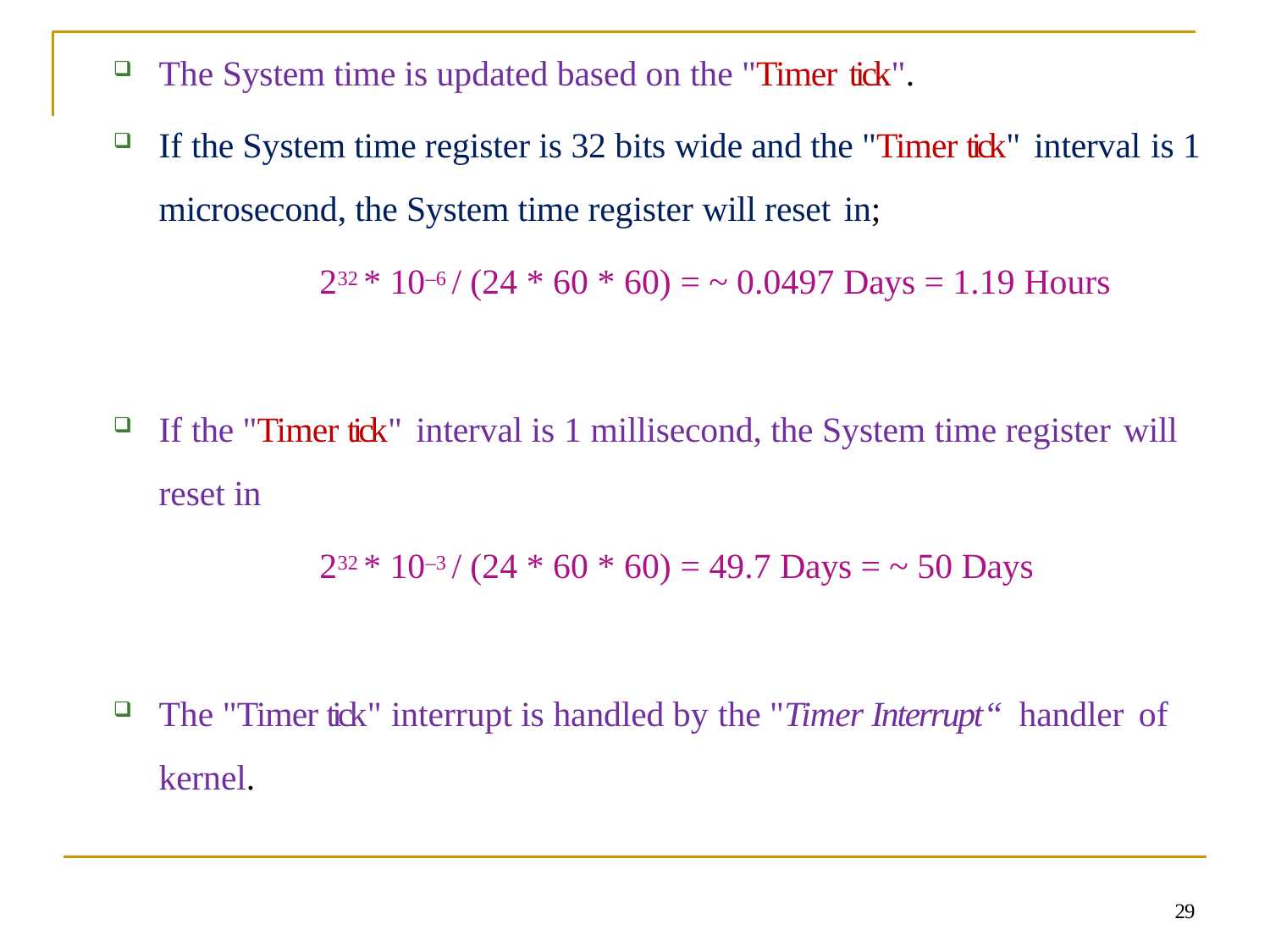

The System time is updated based on the "Timer tick".
If the System time register is 32 bits wide and the "Timer tick"  interval is 1
microsecond, the System time register will reset in;
232 * 10–6 / (24 * 60 * 60) = ~ 0.0497 Days = 1.19 Hours

If the "Timer tick"  interval is 1 millisecond, the System time register will
reset in
232 * 10–3 / (24 * 60 * 60) = 49.7 Days = ~ 50 Days

The "Timer tick"  interrupt is handled by the "Timer Interrupt“  handler of
kernel.
29